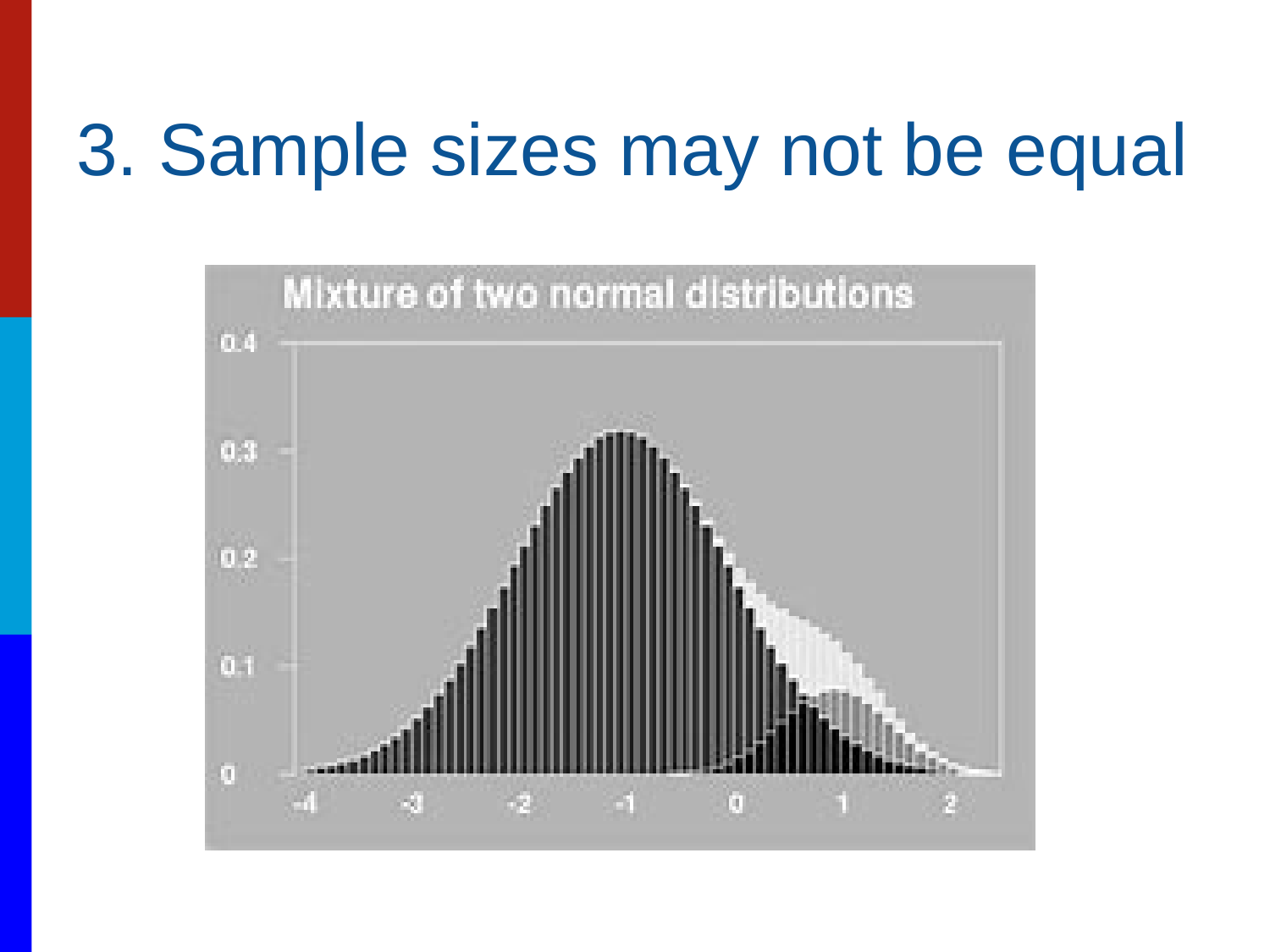

# 3. Sample sizes may not be equal

### Chart

| Category | Column1 |
|---|---|
|  | None |